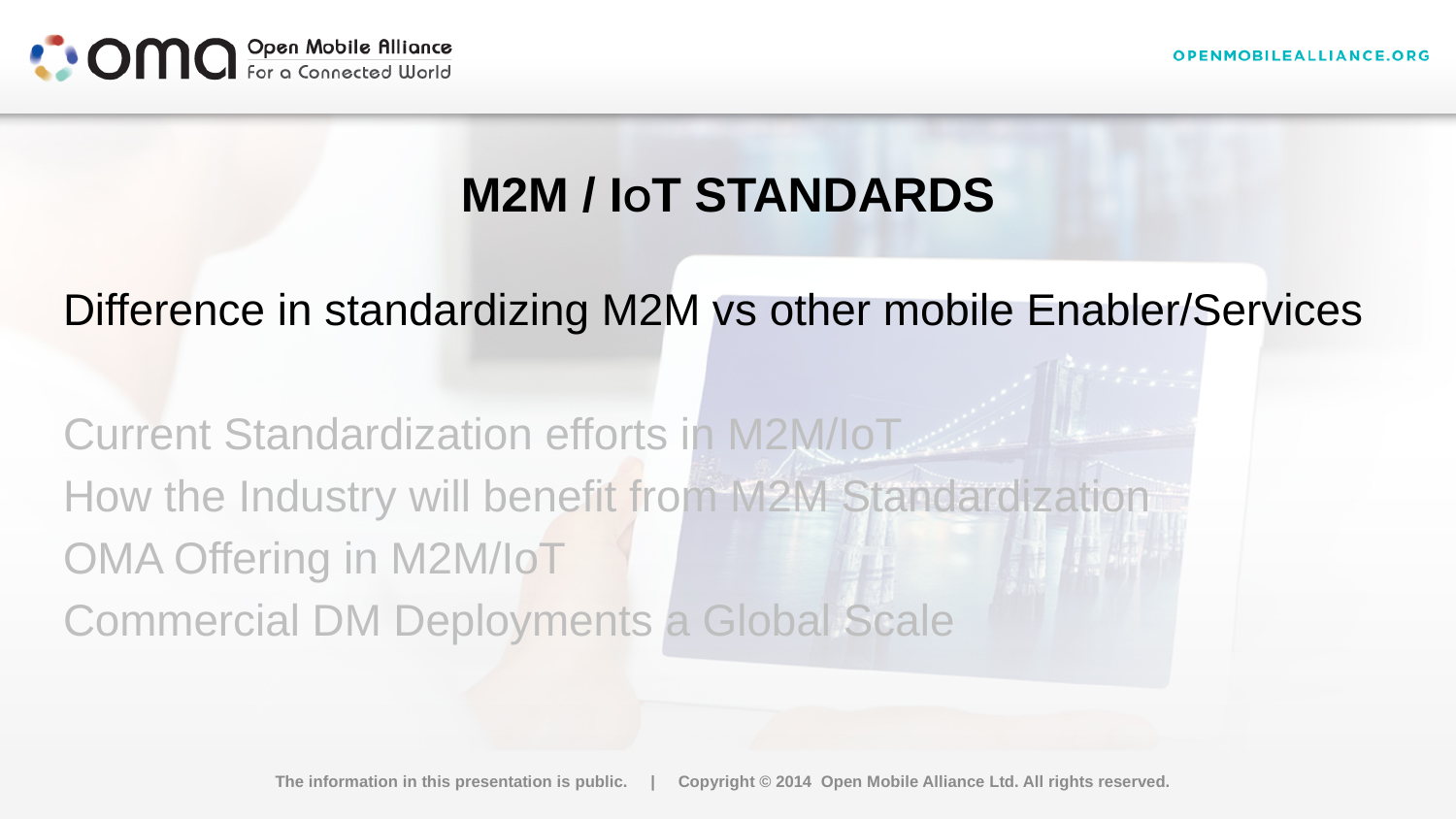

# M2M / IOT Standards
Difference in standardizing M2M vs other mobile Enabler/Services

Current Standardization efforts in M2M/IoT
How the Industry will benefit from M2M Standardization
OMA Offering in M2M/IoT
Commercial DM Deployments a Global Scale
The information in this presentation is public.     |     Copyright © 2014  Open Mobile Alliance Ltd. All rights reserved.